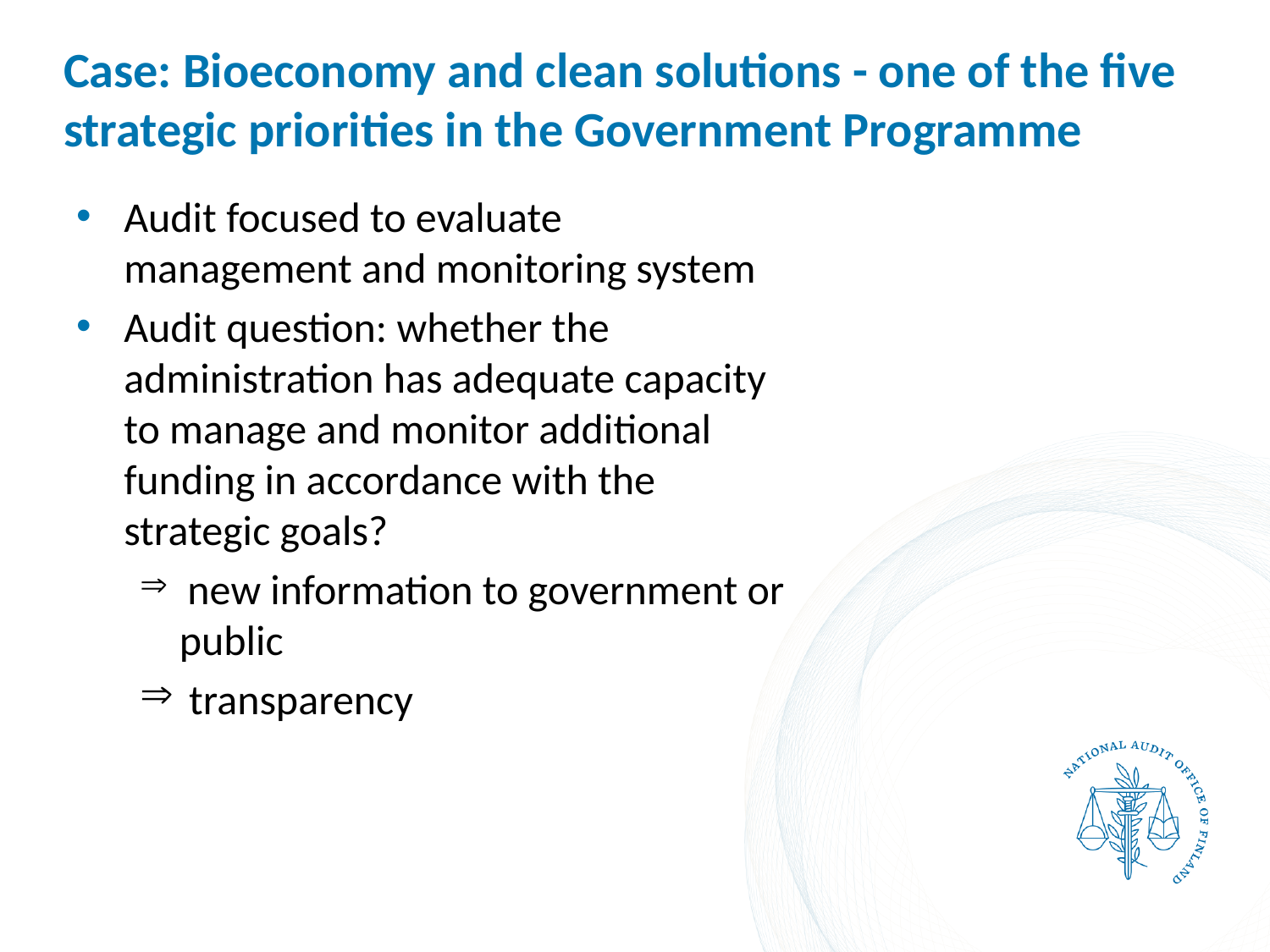

# Case: Bioeconomy and clean solutions - one of the five strategic priorities in the Government Programme
Audit focused to evaluate management and monitoring system
Audit question: whether the administration has adequate capacity to manage and monitor additional funding in accordance with the strategic goals?
 new information to government or public
 transparency